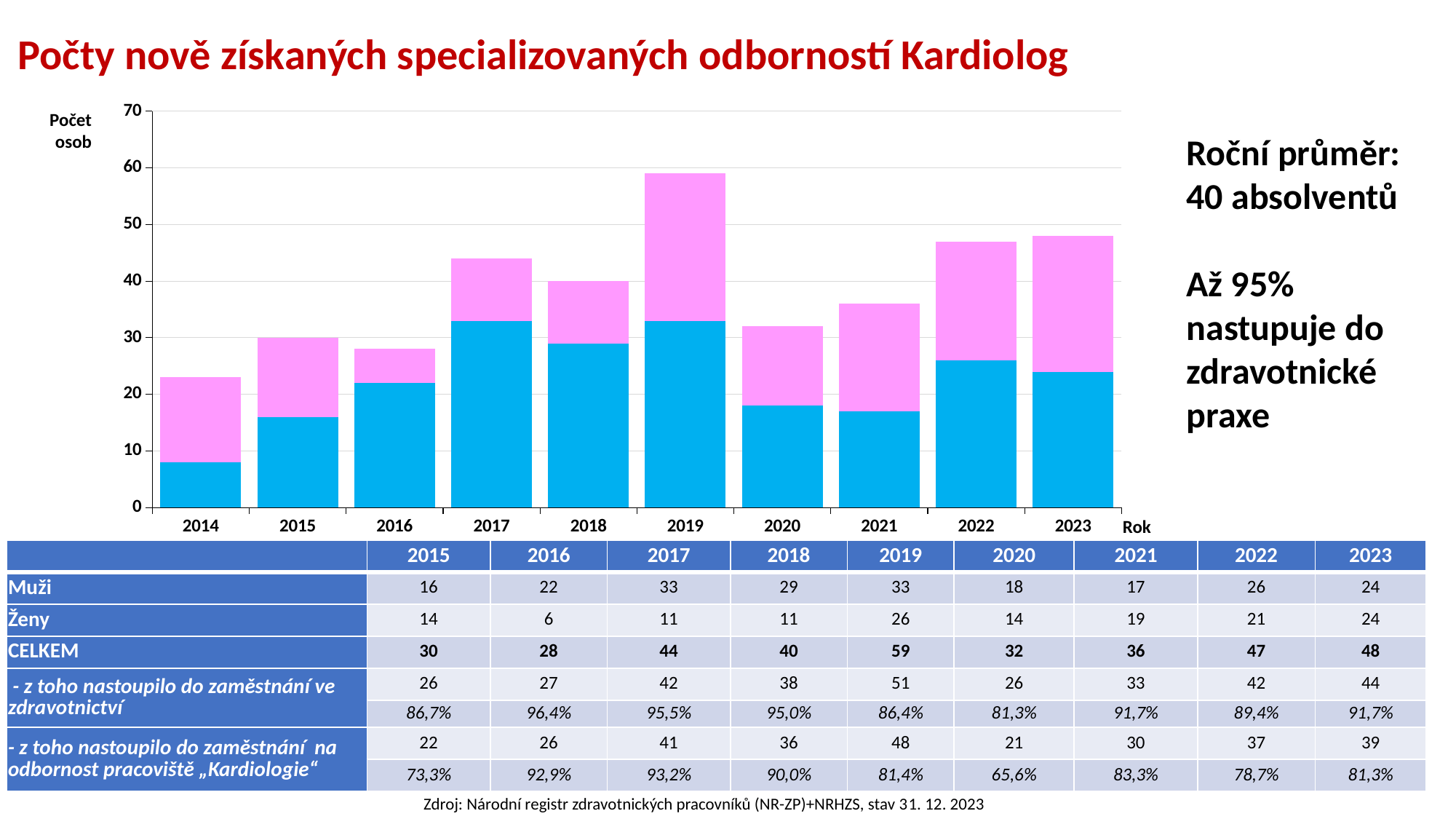

# Počty nově získaných specializovaných odborností Kardiolog

### Chart

| Category | m | ž |
|---|---|---|
| 2014 | 8.0 | 15.0 |
| 2015 | 16.0 | 14.0 |
| 2016 | 22.0 | 6.0 |
| 2017 | 33.0 | 11.0 |
| 2018 | 29.0 | 11.0 |
| 2019 | 33.0 | 26.0 |
| 2020 | 18.0 | 14.0 |
| 2021 | 17.0 | 19.0 |
| 2022 | 26.0 | 21.0 |
| 2023 | 24.0 | 24.0 |
Počet osob
Roční průměr: 40 absolventů

Až 95% nastupuje do zdravotnické praxe
Rok
|  | 2015 | 2016 | 2017 | 2018 | 2019 | 2020 | 2021 | 2022 | 2023 |
| --- | --- | --- | --- | --- | --- | --- | --- | --- | --- |
| Muži | 16 | 22 | 33 | 29 | 33 | 18 | 17 | 26 | 24 |
| Ženy | 14 | 6 | 11 | 11 | 26 | 14 | 19 | 21 | 24 |
| CELKEM | 30 | 28 | 44 | 40 | 59 | 32 | 36 | 47 | 48 |
| - z toho nastoupilo do zaměstnání ve zdravotnictví | 26 | 27 | 42 | 38 | 51 | 26 | 33 | 42 | 44 |
|  | 86,7% | 96,4% | 95,5% | 95,0% | 86,4% | 81,3% | 91,7% | 89,4% | 91,7% |
| - z toho nastoupilo do zaměstnání na odbornost pracoviště „Kardiologie“ | 22 | 26 | 41 | 36 | 48 | 21 | 30 | 37 | 39 |
|  | 73,3% | 92,9% | 93,2% | 90,0% | 81,4% | 65,6% | 83,3% | 78,7% | 81,3% |
Zdroj: Národní registr zdravotnických pracovníků (NR-ZP)+NRHZS, stav 31. 12. 2023